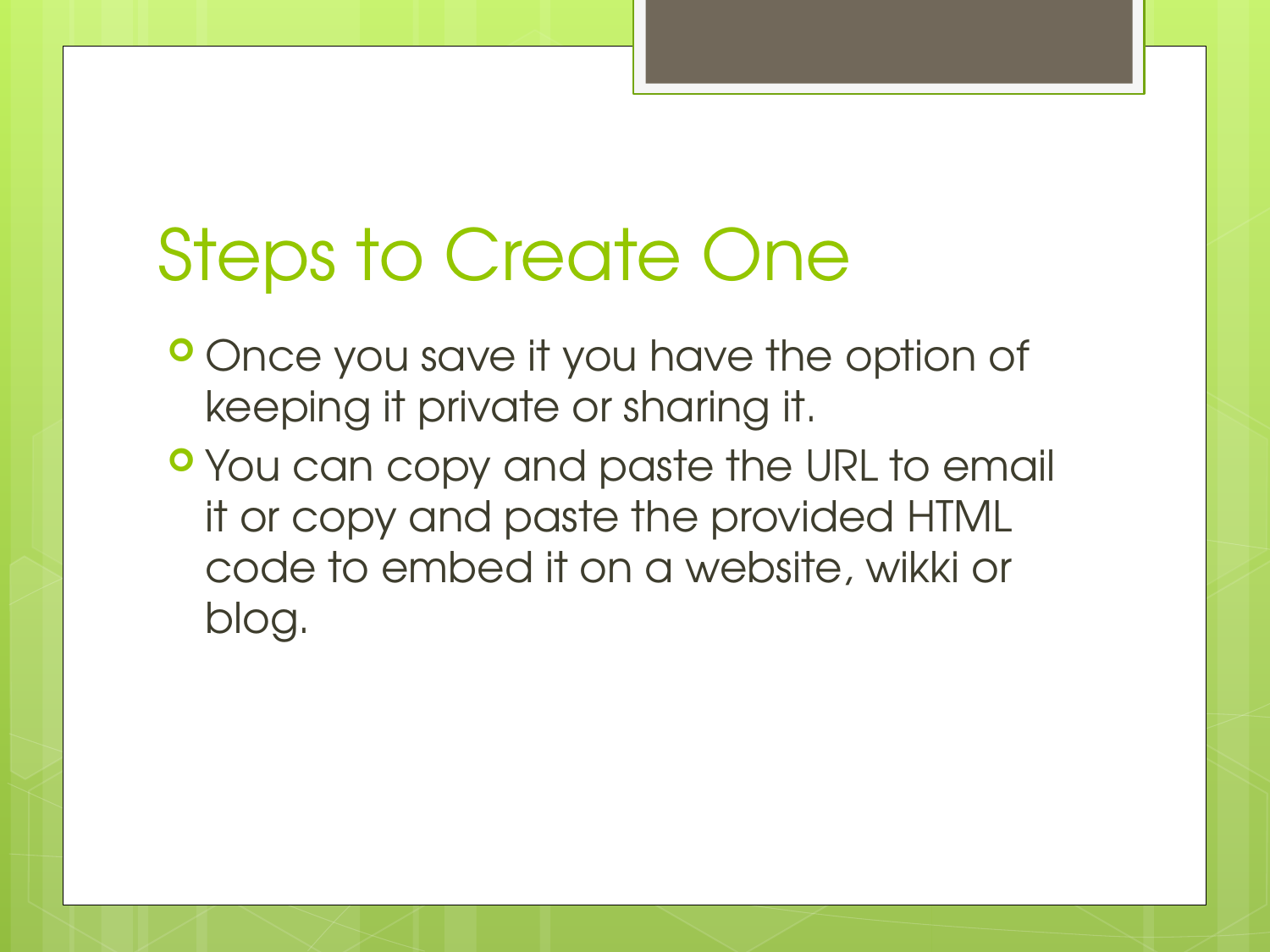

# Steps to Create One
Once you save it you have the option of keeping it private or sharing it.
You can copy and paste the URL to email it or copy and paste the provided HTML code to embed it on a website, wikki or blog.